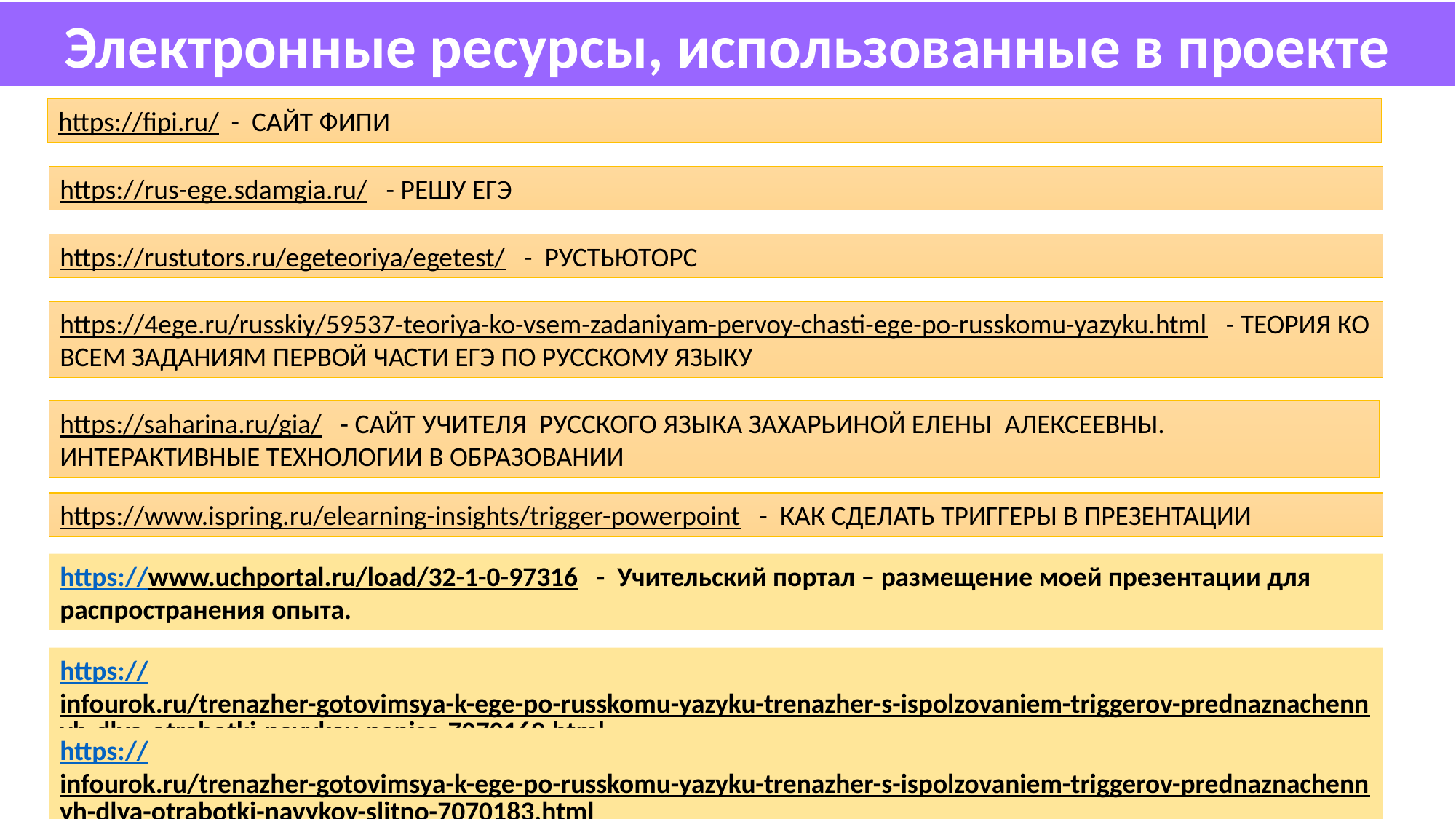

Электронные ресурсы, использованные в проекте
https://fipi.ru/  -  САЙТ ФИПИ
https://rus-ege.sdamgia.ru/   - РЕШУ ЕГЭ
https://rustutors.ru/egeteoriya/egetest/   -  РУСТЬЮТОРС
https://4ege.ru/russkiy/59537-teoriya-ko-vsem-zadaniyam-pervoy-chasti-ege-po-russkomu-yazyku.html   - ТЕОРИЯ КО ВСЕМ ЗАДАНИЯМ ПЕРВОЙ ЧАСТИ ЕГЭ ПО РУССКОМУ ЯЗЫКУ
https://saharina.ru/gia/   - САЙТ УЧИТЕЛЯ  РУССКОГО ЯЗЫКА ЗАХАРЬИНОЙ ЕЛЕНЫ  АЛЕКСЕЕВНЫ. ИНТЕРАКТИВНЫЕ ТЕХНОЛОГИИ В ОБРАЗОВАНИИ
https://www.ispring.ru/elearning-insights/trigger-powerpoint   -  КАК СДЕЛАТЬ ТРИГГЕРЫ В ПРЕЗЕНТАЦИИ
https://www.uchportal.ru/load/32-1-0-97316   -  Учительский портал – размещение моей презентации для распространения опыта.
https://infourok.ru/trenazher-gotovimsya-k-ege-po-russkomu-yazyku-trenazher-s-ispolzovaniem-triggerov-prednaznachennyh-dlya-otrabotki-navykov-napisa-7070169.html  - ИНФОУРОК – размещение моей презентации
https://infourok.ru/trenazher-gotovimsya-k-ege-po-russkomu-yazyku-trenazher-s-ispolzovaniem-triggerov-prednaznachennyh-dlya-otrabotki-navykov-slitno-7070183.html  - ИНФОУРОК – размещение моей презентации